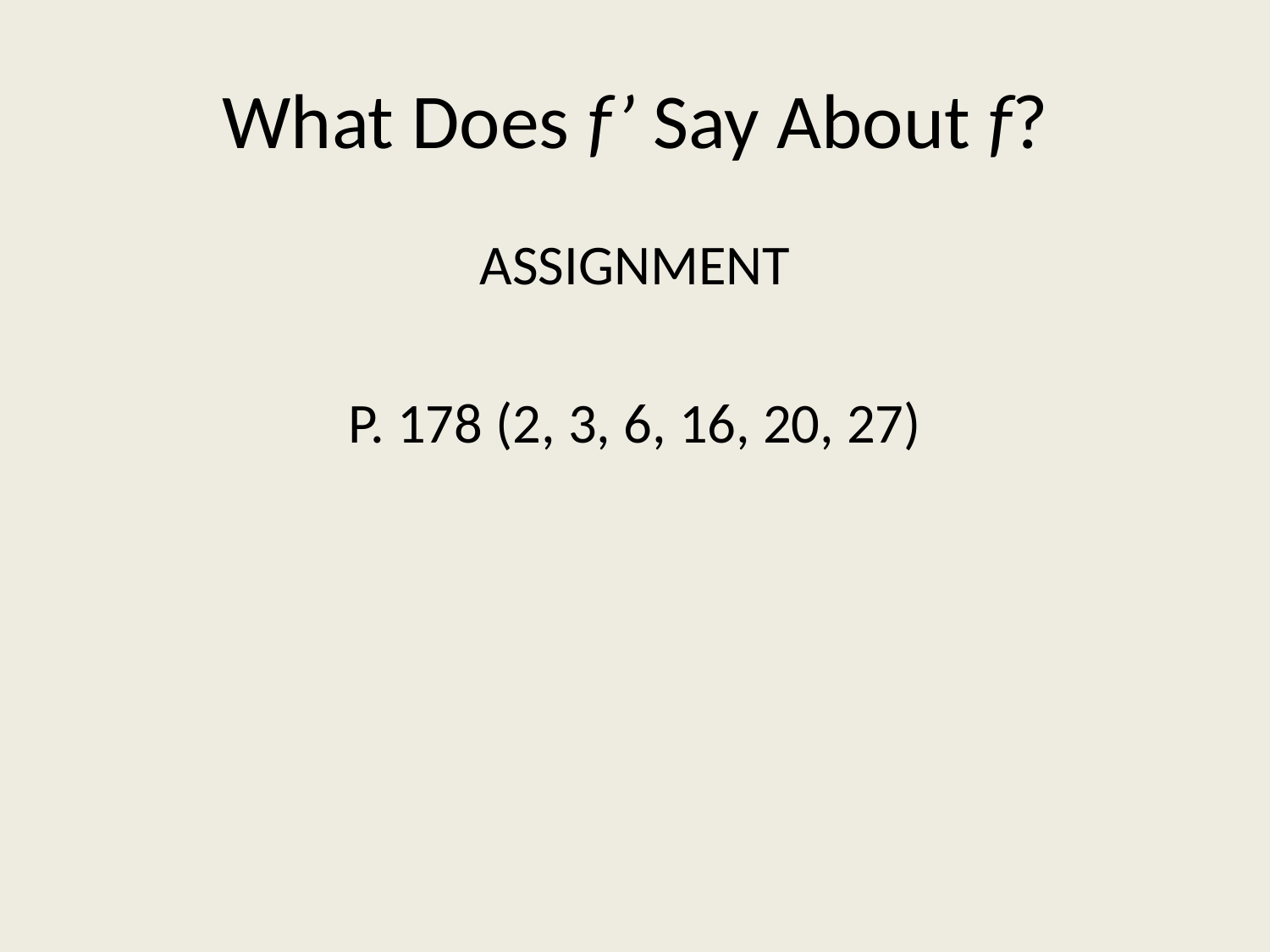

# What Does f’ Say About f?
ASSIGNMENT

P. 178 (2, 3, 6, 16, 20, 27)